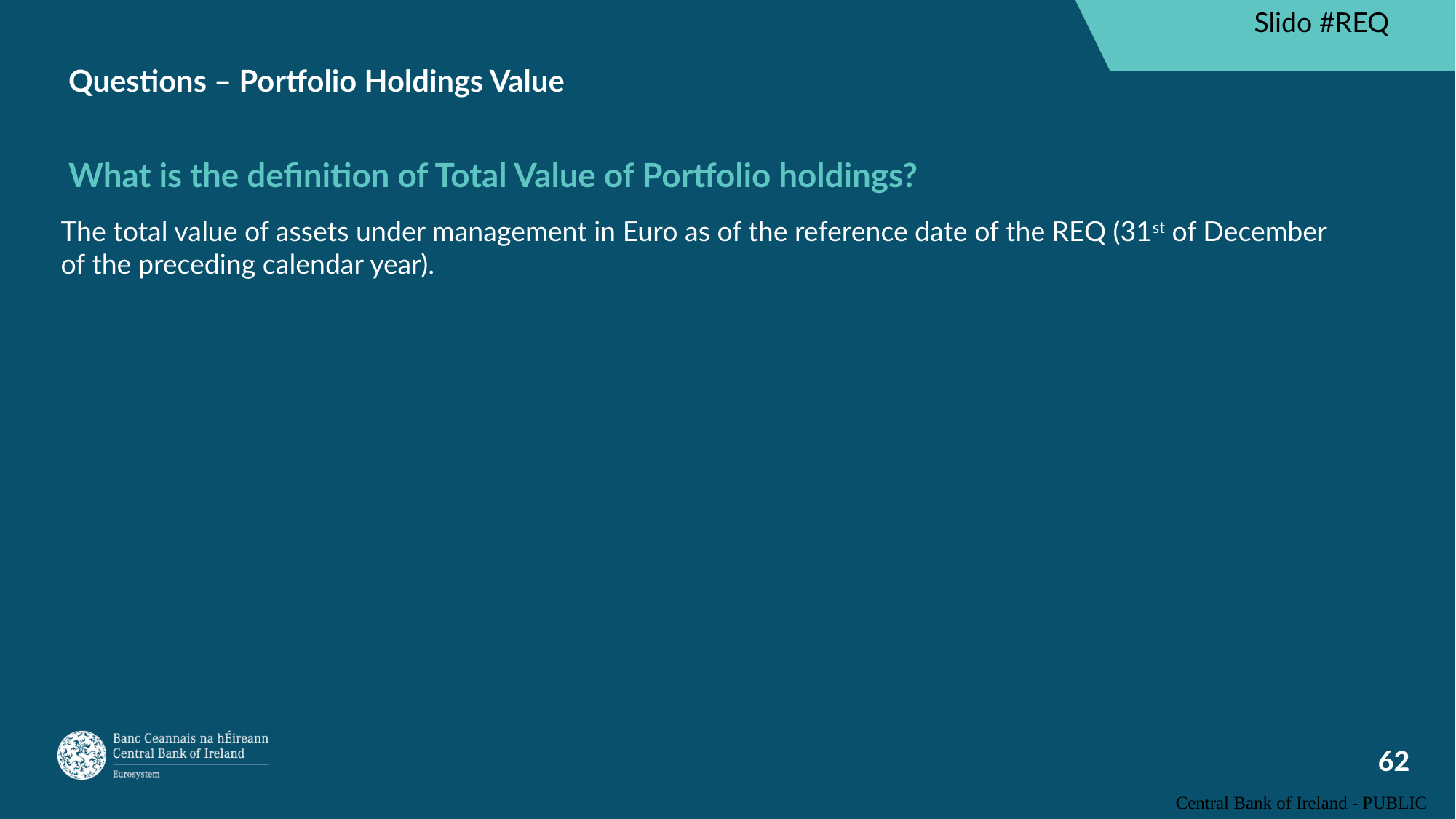

Slido #REQ
# Questions – Portfolio Holdings Value

What is the definition of Total Value of Portfolio holdings?
The total value of assets under management in Euro as of the reference date of the REQ (31st of December of the preceding calendar year).

Central Bank of Ireland - PUBLIC